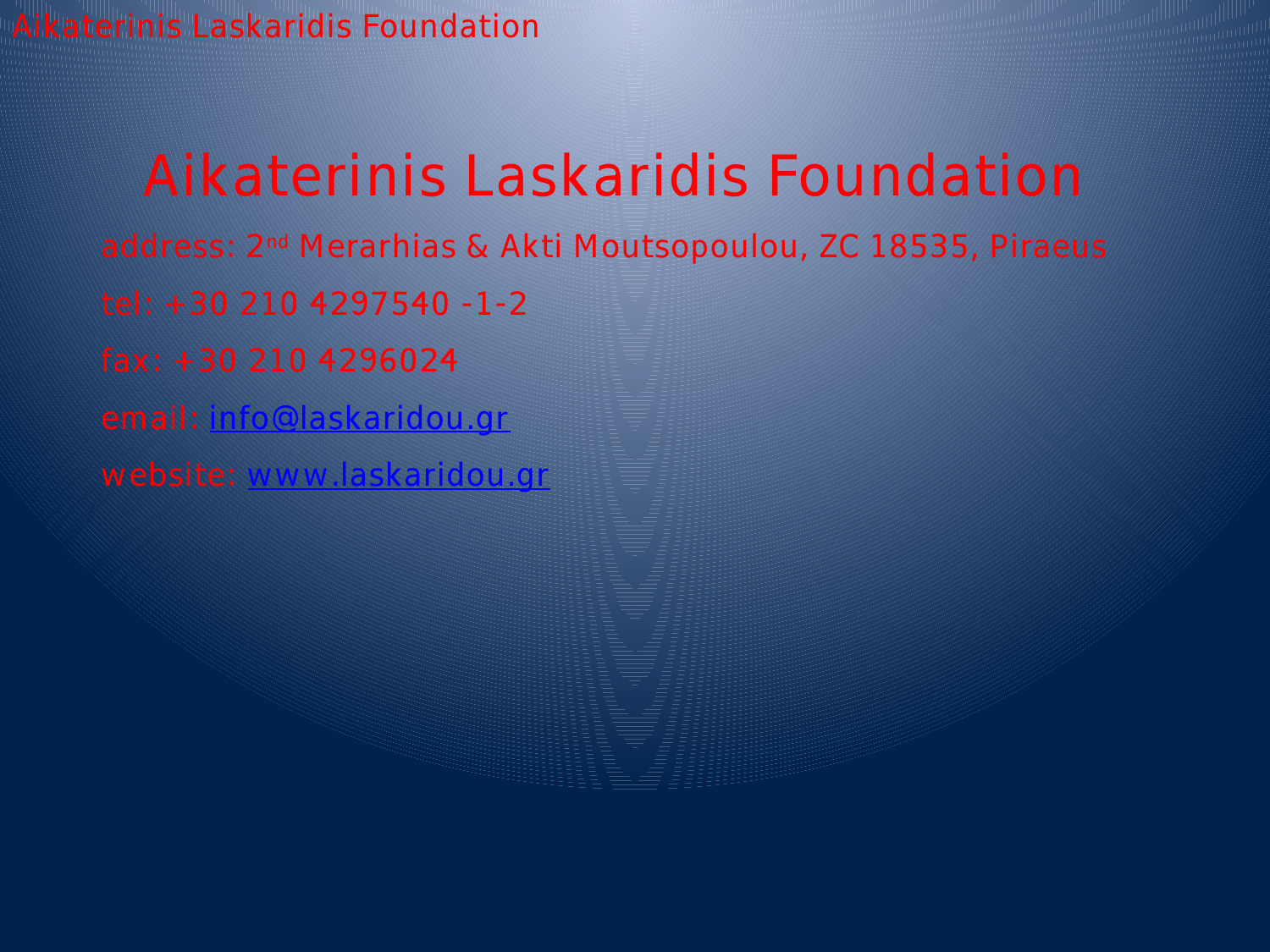

Aikaterinis Laskaridis Foundation
Aikaterinis Laskaridis Foundation
address: 2nd Merarhias & Akti Moutsopoulou, ZC 18535, Piraeus
tel: +30 210 4297540 -1-2
fax: +30 210 4296024
email: info@laskaridou.gr
website: www.laskaridou.gr